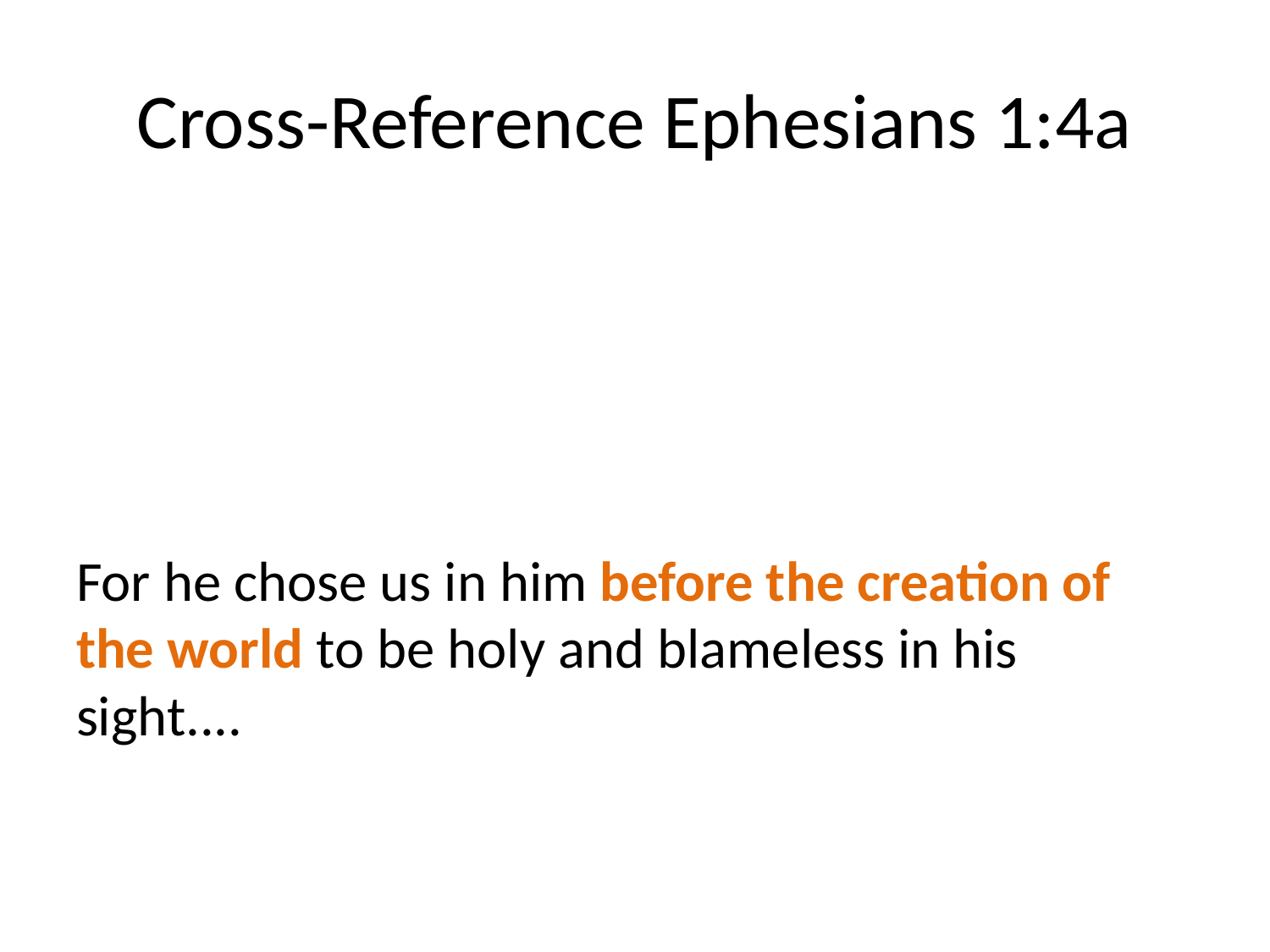

# Cross-Reference Ephesians 1:4a

For he chose us in him before the creation of the world to be holy and blameless in his sight....